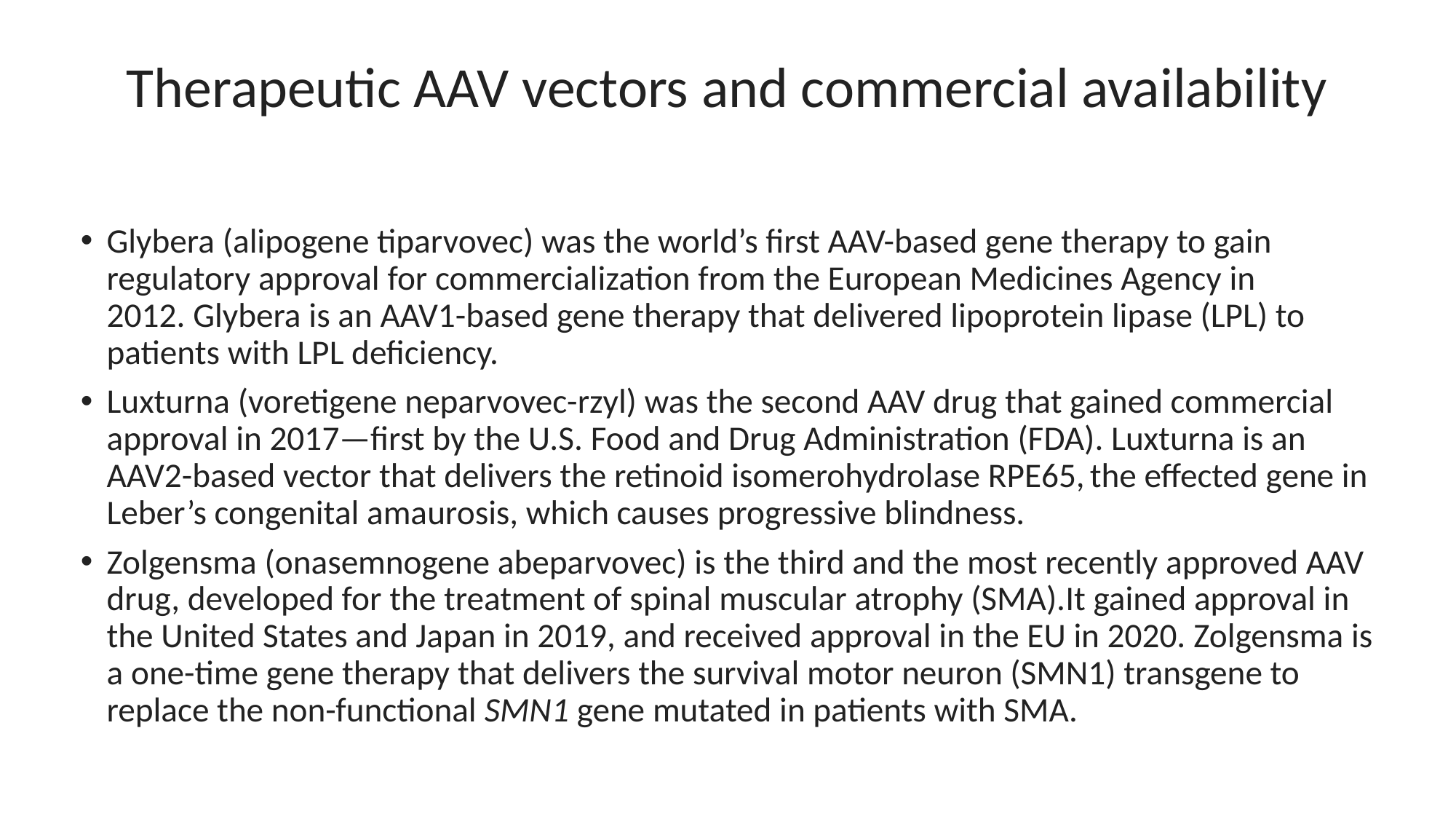

# Therapeutic AAV vectors and commercial availability
Glybera (alipogene tiparvovec) was the world’s first AAV-based gene therapy to gain regulatory approval for commercialization from the European Medicines Agency in 2012. Glybera is an AAV1-based gene therapy that delivered lipoprotein lipase (LPL) to patients with LPL deficiency.
Luxturna (voretigene neparvovec-rzyl) was the second AAV drug that gained commercial approval in 2017—first by the U.S. Food and Drug Administration (FDA). Luxturna is an AAV2-based vector that delivers the retinoid isomerohydrolase RPE65, the effected gene in Leber’s congenital amaurosis, which causes progressive blindness.
Zolgensma (onasemnogene abeparvovec) is the third and the most recently approved AAV drug, developed for the treatment of spinal muscular atrophy (SMA).It gained approval in the United States and Japan in 2019, and received approval in the EU in 2020. Zolgensma is a one-time gene therapy that delivers the survival motor neuron (SMN1) transgene to replace the non-functional SMN1 gene mutated in patients with SMA.